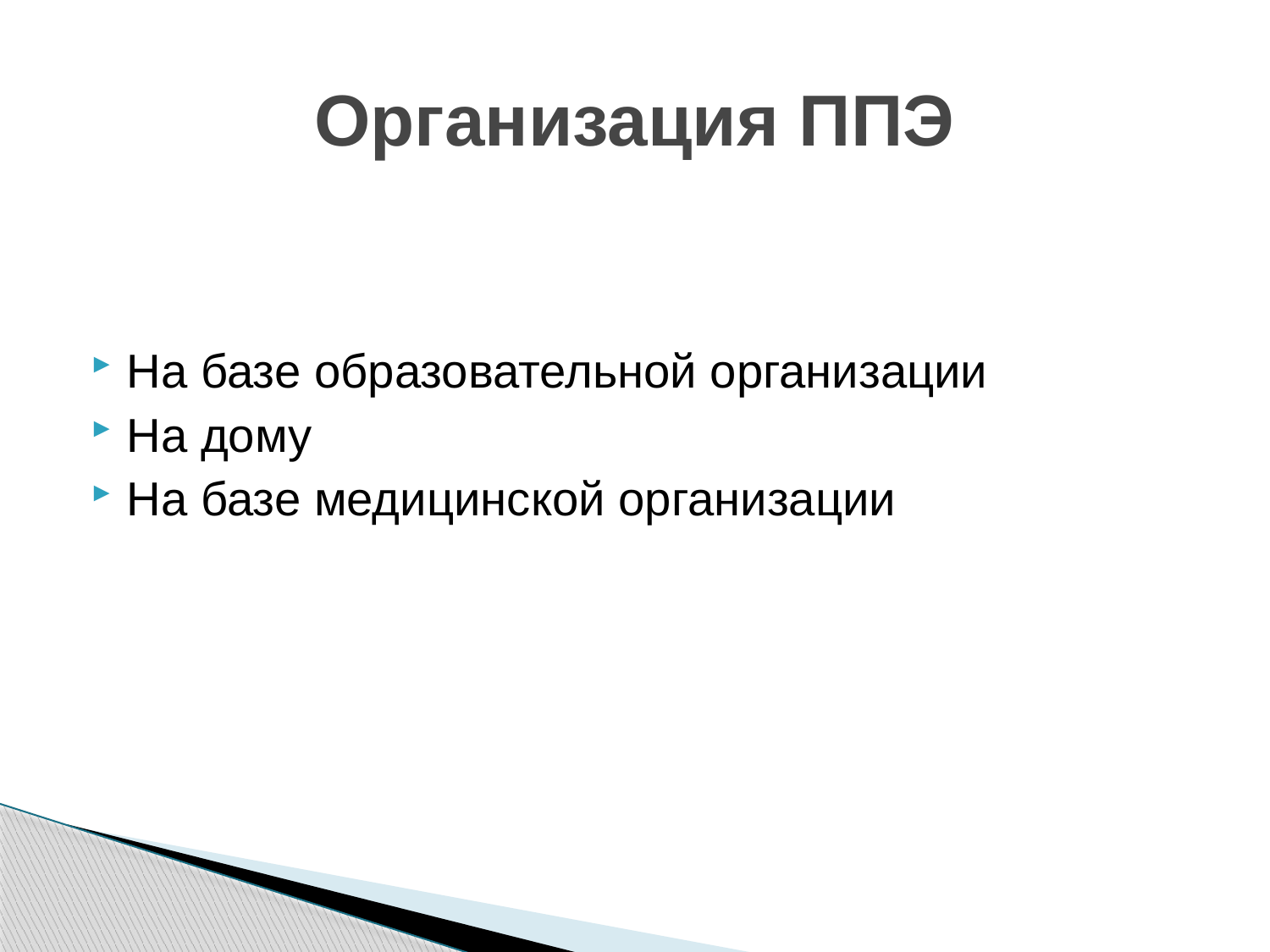

# Организация ППЭ

На базе образовательной организации
На дому
На базе медицинской организации